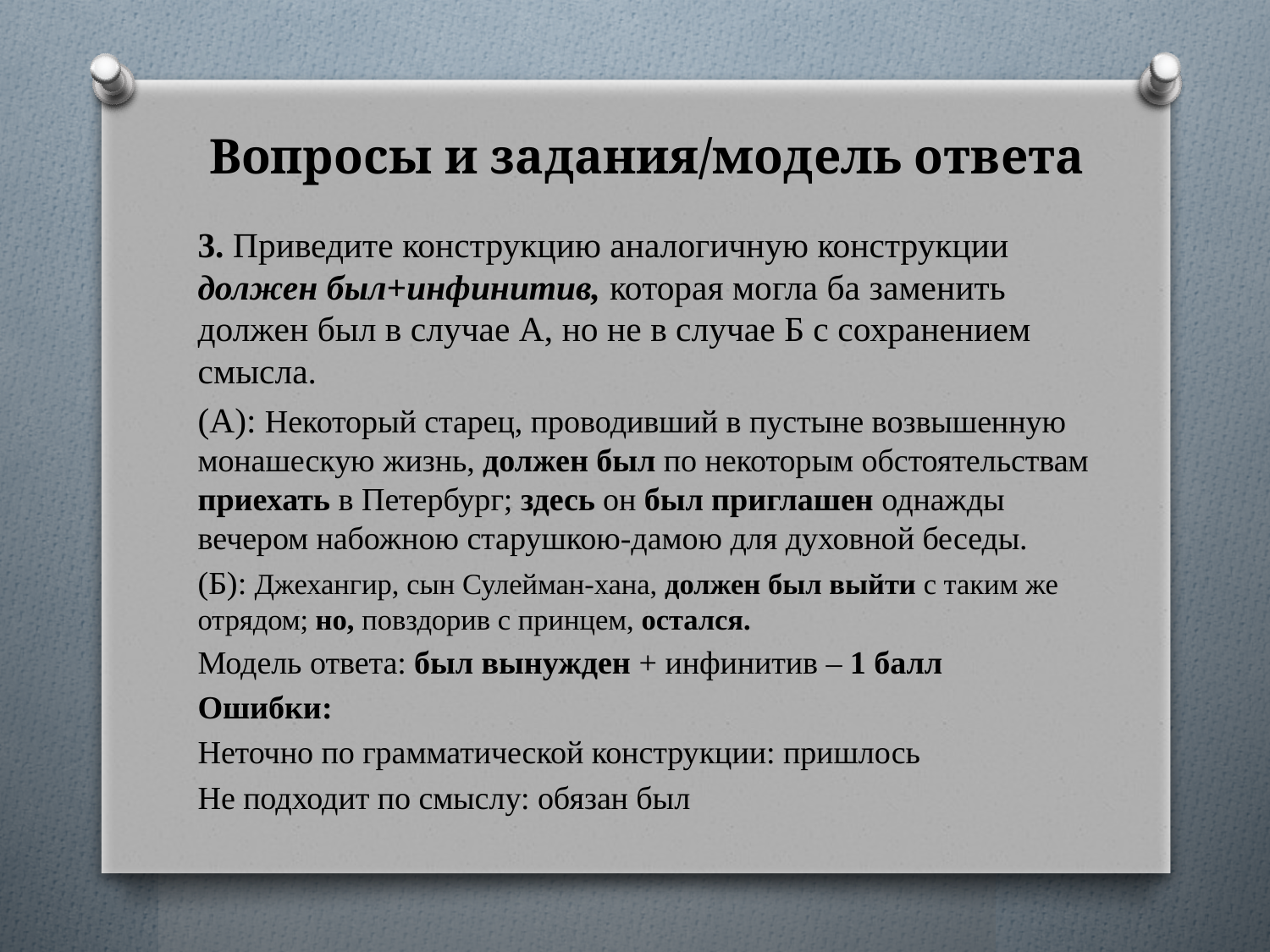

# Вопросы и задания/модель ответа
3. Приведите конструкцию аналогичную конструкции должен был+инфинитив, которая могла ба заменить должен был в случае А, но не в случае Б с сохранением смысла.
(А): Некоторый старец, проводивший в пустыне возвышенную монашескую жизнь, должен был по некоторым обстоятельствам приехать в Петербург; здесь он был приглашен однажды вечером набожною старушкою-дамою для духовной беседы.
(Б): Джехангир, сын Сулейман-хана, должен был выйти с таким же отрядом; но, повздорив с принцем, остался.
Модель ответа: был вынужден + инфинитив – 1 балл
Ошибки:
Неточно по грамматической конструкции: пришлось
Не подходит по смыслу: обязан был